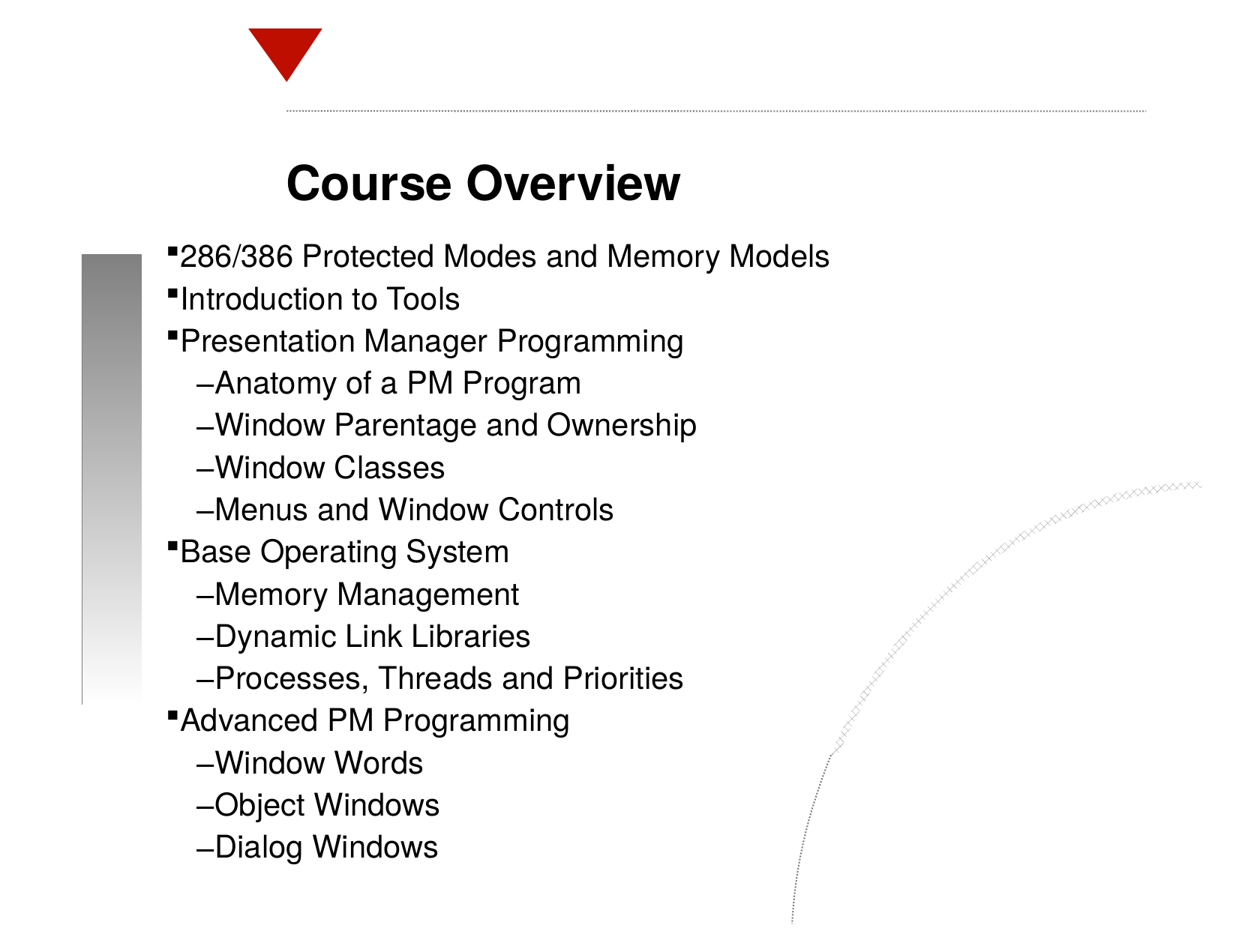

Course Overview
286/386 Protected Modes and Memory Models
Introduction to Tools
Presentation Manager Programming
Anatomy of a PM Program
Window Parentage and Ownership
Window Classes
Menus and Window Controls
Base Operating System
Memory Management
Dynamic Link Libraries
Processes, Threads and Priorities
Advanced PM Programming
Window Words
Object Windows
Dialog Windows